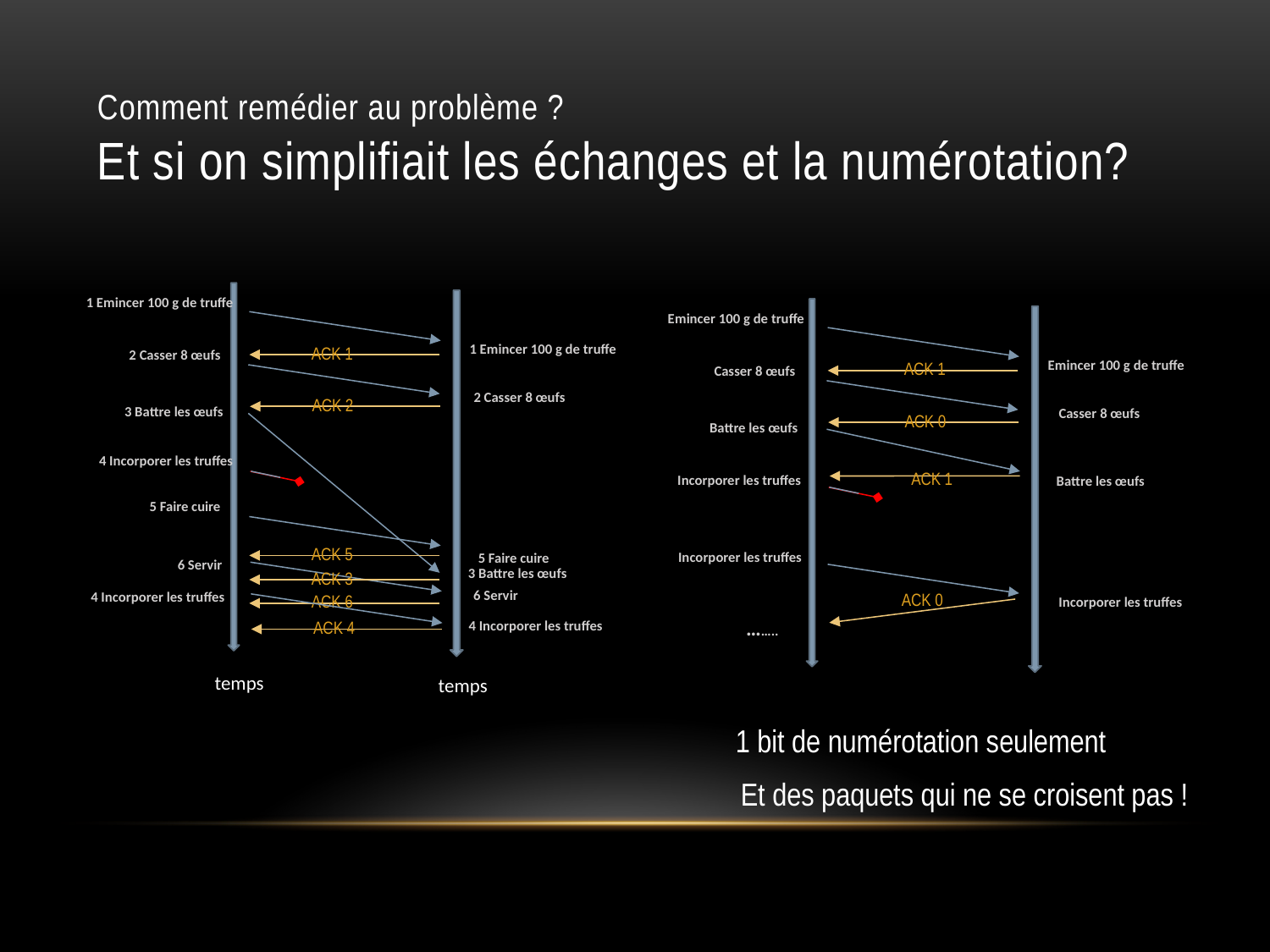

# Comment remédier au problème ? Et si on simplifiait les échanges et la numérotation?

1 Emincer 100 g de truffe
2 Casser 8 œufs
3 Battre les œufs
4 Incorporer les truffes

5 Faire cuire

 6 Servir

1 Emincer 100 g de truffe
2 Casser 8 œufs
 5 Faire cuire

3 Battre les œufs
6 Servir

ACK 1
ACK 2
ACK 5
ACK 3
4 Incorporer les truffes

ACK 6
4 Incorporer les truffes

ACK 4

 Emincer 100 g de truffe
 Casser 8 œufs
 Battre les œufs
 Incorporer les truffes

……..

Emincer 100 g de truffe
 Casser 8 œufs

ACK 1
ACK 0
ACK 0
ACK 1
 Battre les œufs
 Incorporer les truffes

 Incorporer les truffes

temps

temps

1 bit de numérotation seulement
Et des paquets qui ne se croisent pas !